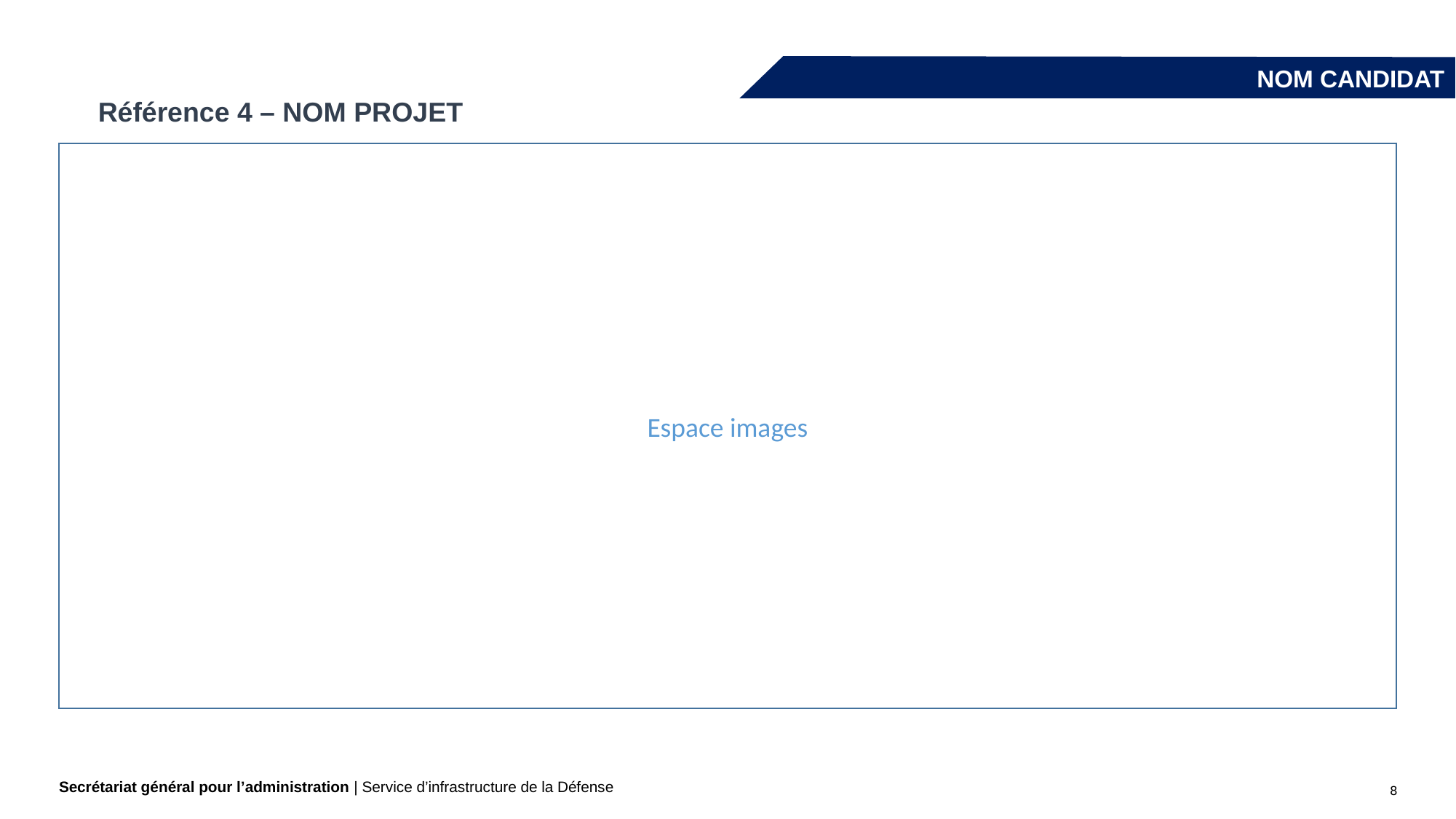

NOM CANDIDAT
Référence 4 – NOM PROJET
Espace images
8